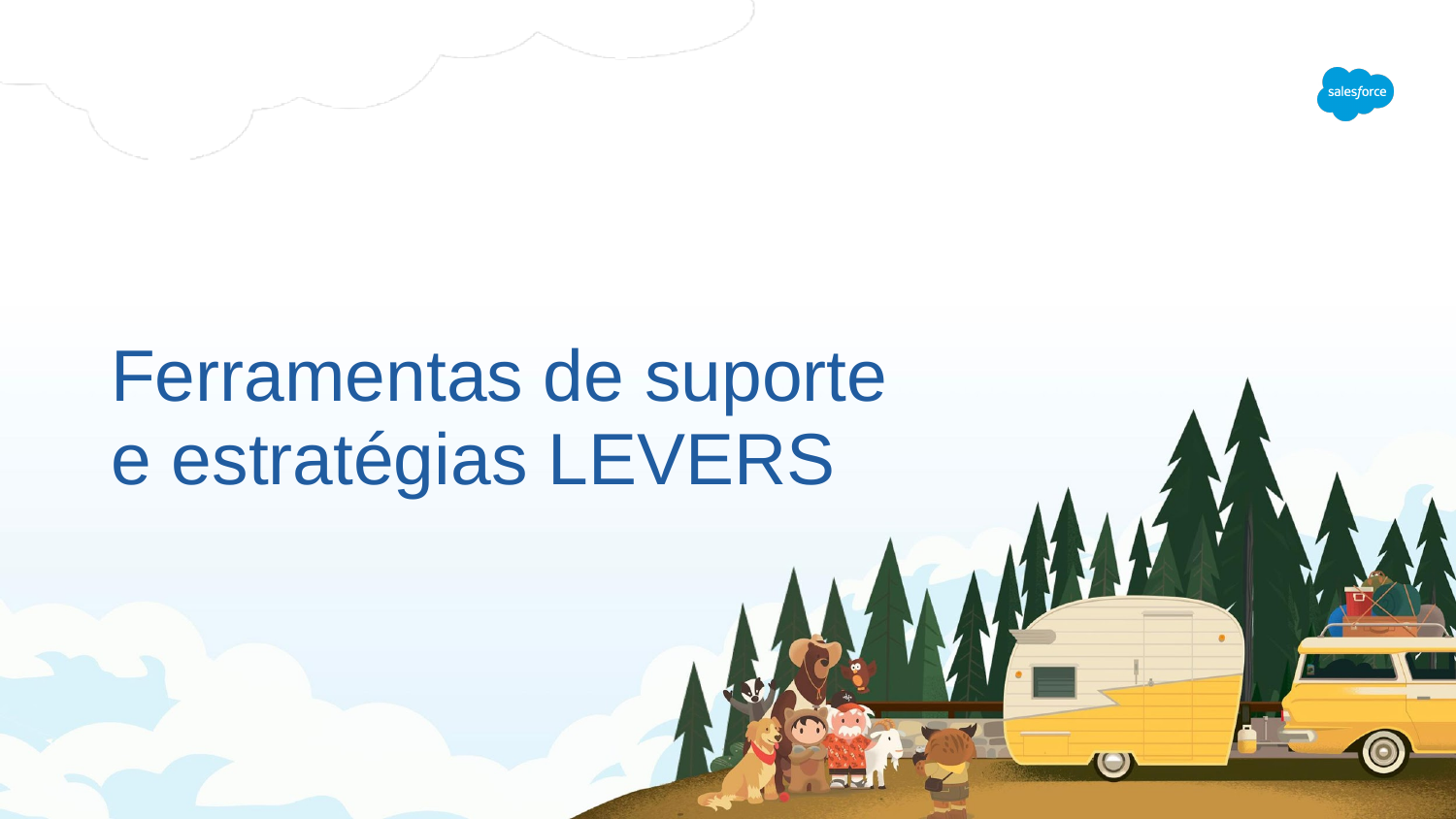

# Ferramentas de suporte e estratégias LEVERS